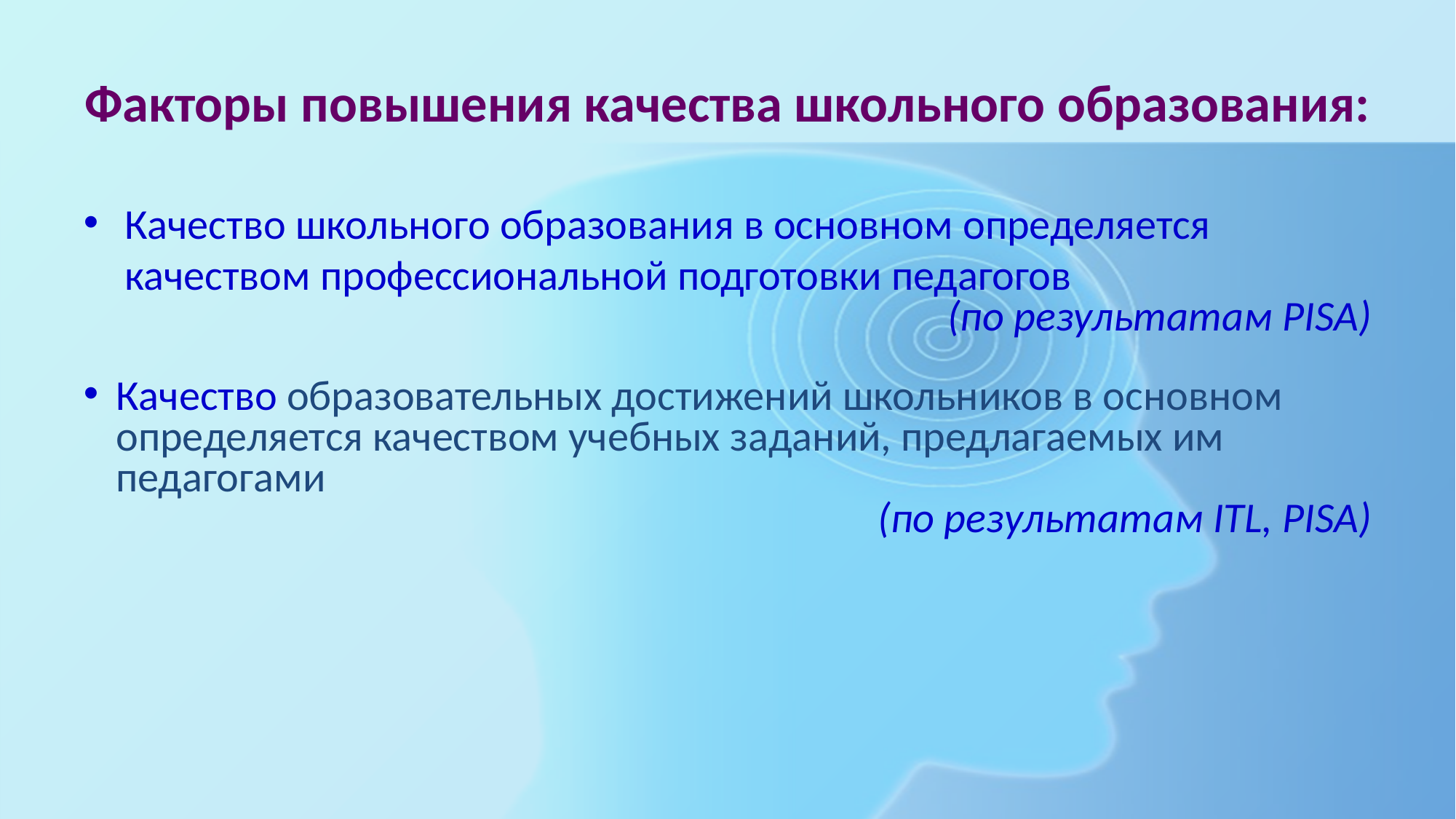

# Факторы повышения качества школьного образования:
Качество школьного образования в основном определяется качеством профессиональной подготовки педагогов
(по результатам PISA)

Качество образовательных достижений школьников в основном определяется качеством учебных заданий, предлагаемых им педагогами
(по результатам ITL, PISA)